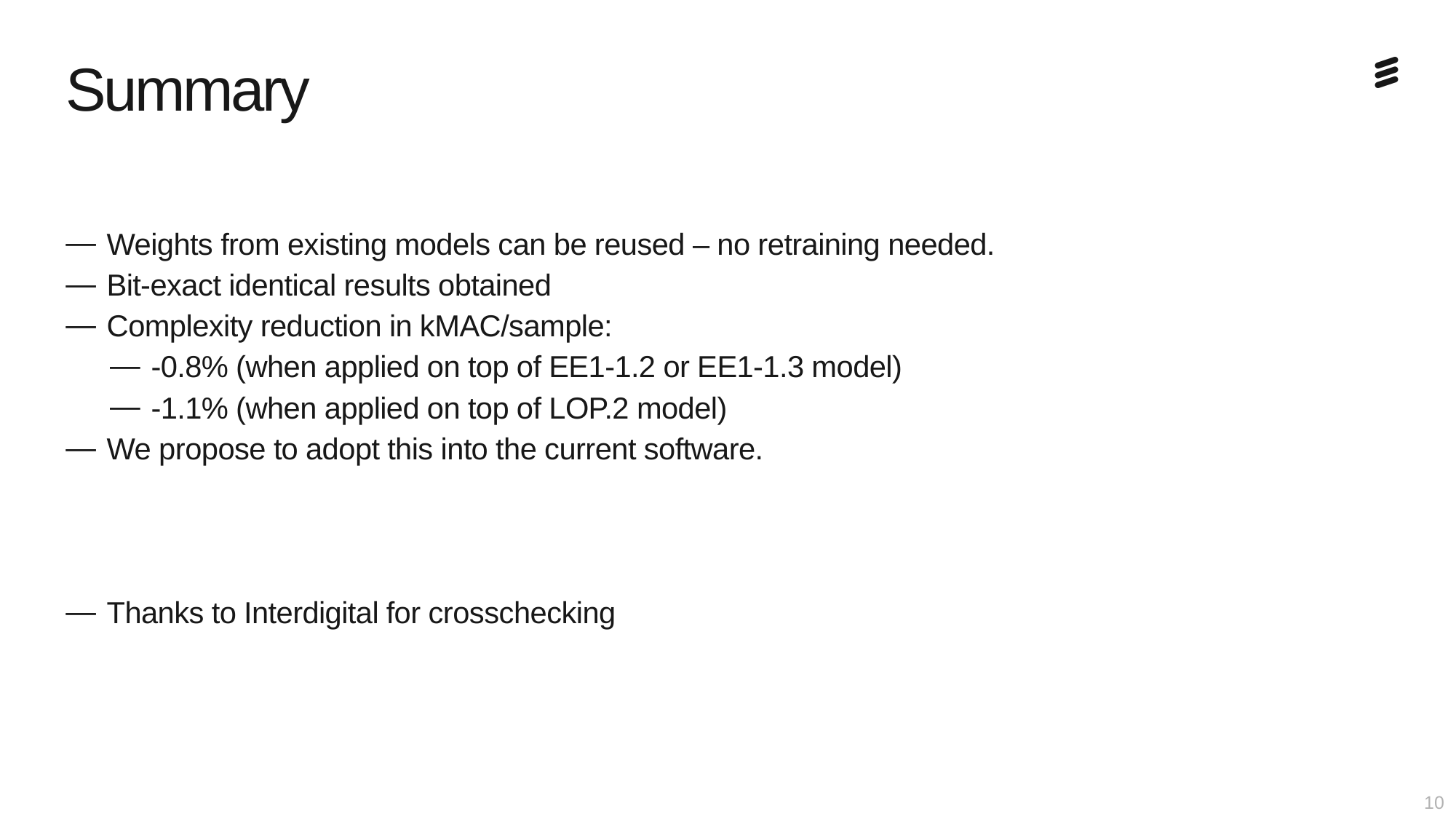

# Summary
Weights from existing models can be reused – no retraining needed.
Bit-exact identical results obtained
Complexity reduction in kMAC/sample:
-0.8% (when applied on top of EE1-1.2 or EE1-1.3 model)
-1.1% (when applied on top of LOP.2 model)
We propose to adopt this into the current software.

Thanks to Interdigital for crosschecking
10